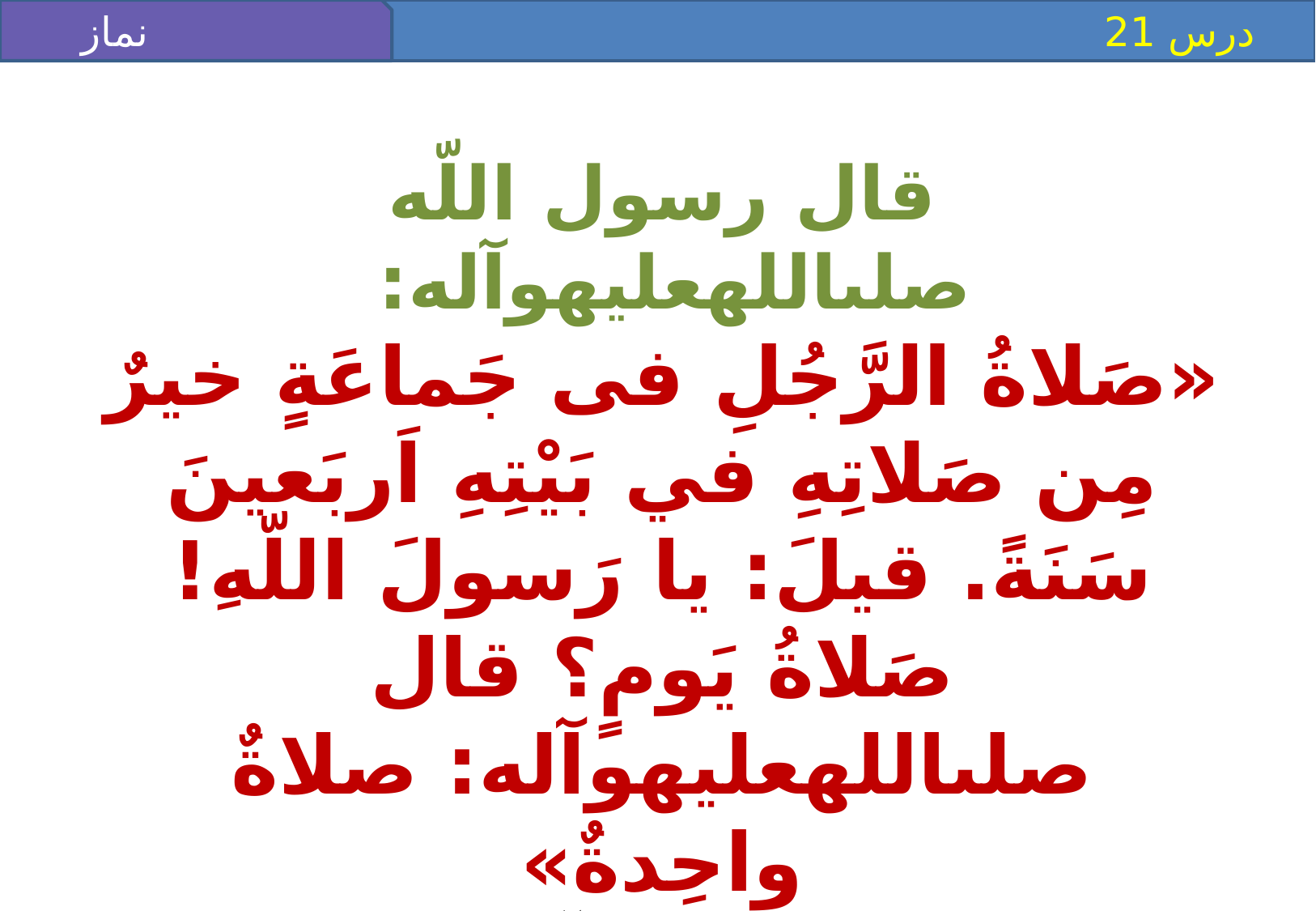

نماز جماعت(1)
 درس 21
قال رسول اللّه‏ صلى‏الله‏عليه‏و‏آله:
«صَلاةُ الرَّجُلِ فى جَماعَةٍ خيرٌ مِن صَلاتِهِ في بَيْتِهِ اَربَعينَ سَنَةً. قيلَ: يا رَسولَ اللّه‏ِ! صَلاةُ يَومٍ؟ قال صلى‏الله‏عليه‏و‏آله: صلاةٌ واحِدةٌ»
«پيامبر اكرم صلى‏الله‏عليه‏و‏آله فرمود: يك نماز با جماعت ، بهتر از چهل سال نماز فُرادا در خانه است. پرسيدند: آيا يك روز نماز؟ فرمود: بلكه يك نماز».
(مستدرك الوسائل، ج6، ص466)